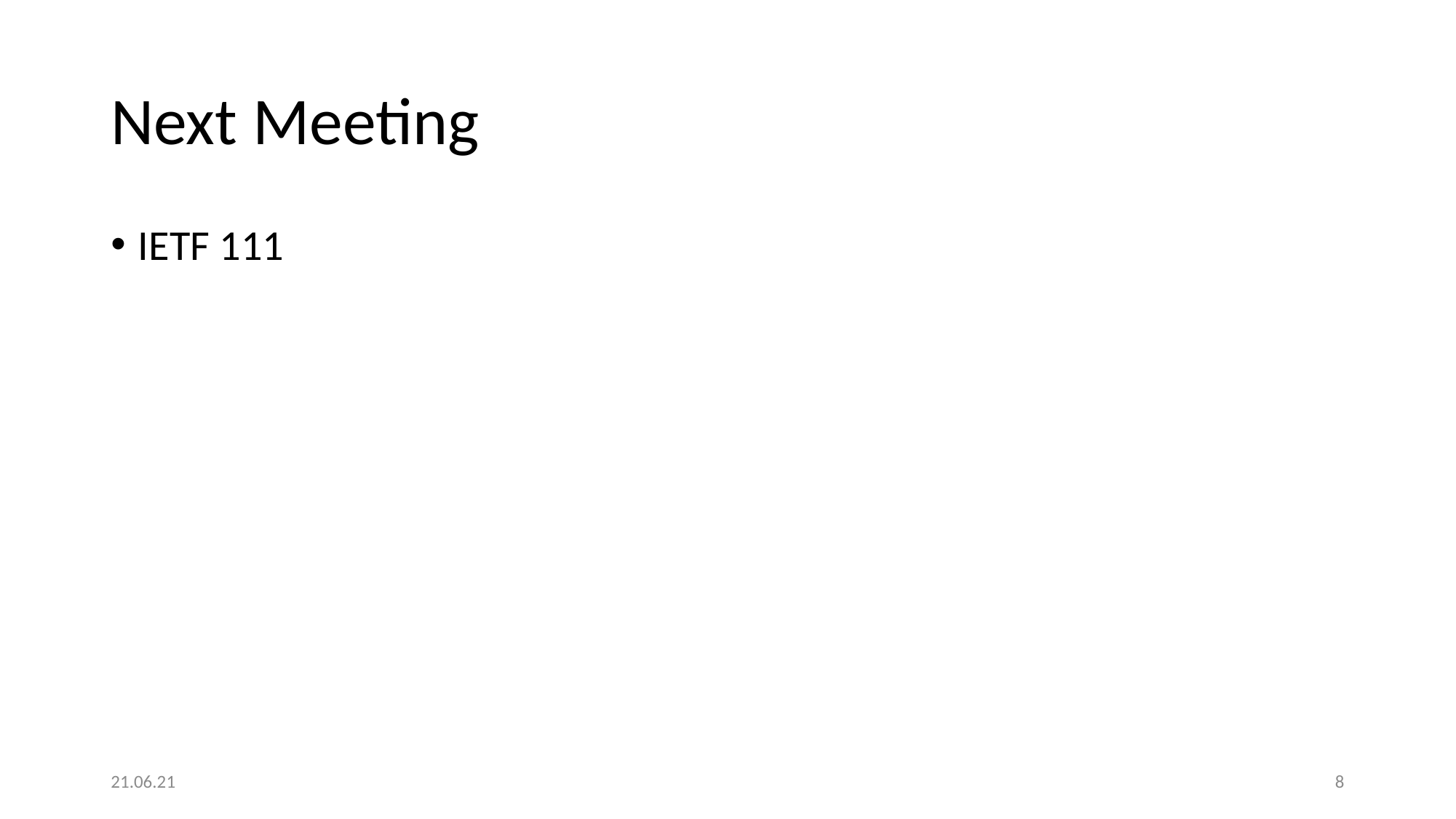

# Next Meeting
IETF 111
21.06.21
8